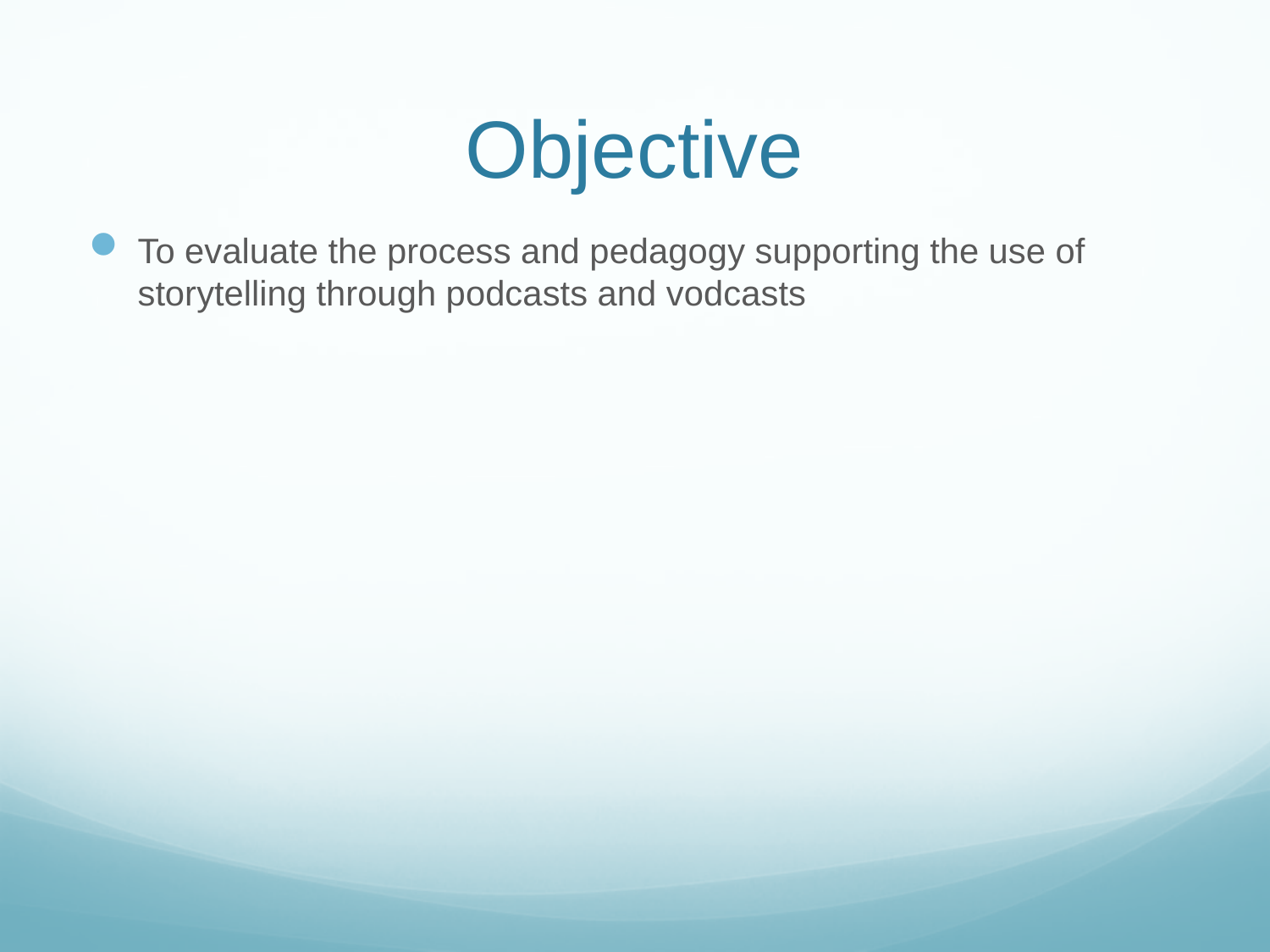

# Objective
To evaluate the process and pedagogy supporting the use of storytelling through podcasts and vodcasts